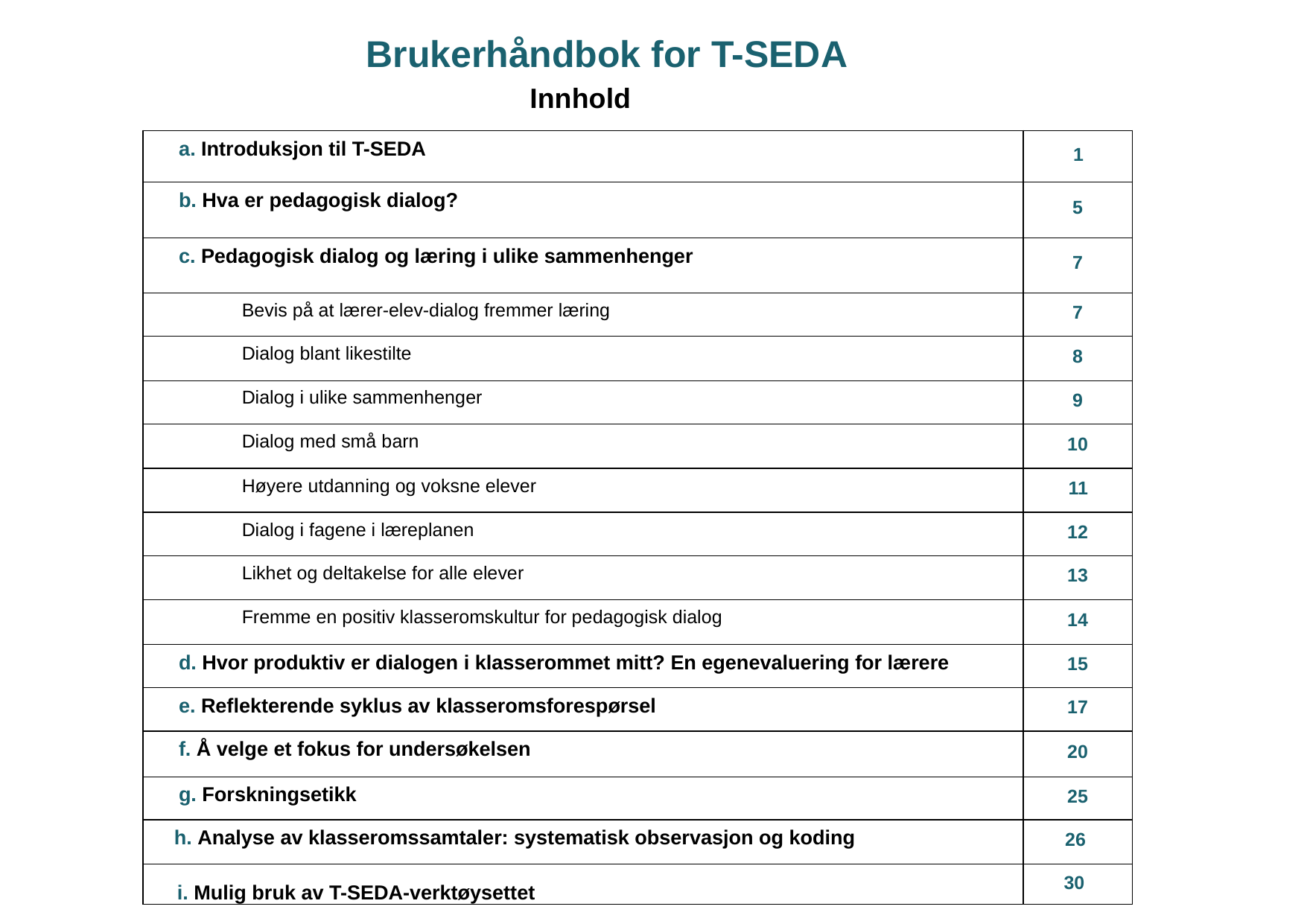

# Brukerhåndbok for T-SEDA
Innhold
| a. Introduksjon til T-SEDA | 1 |
| --- | --- |
| b. Hva er pedagogisk dialog? | 5 |
| c. Pedagogisk dialog og læring i ulike sammenhenger | 7 |
| Bevis på at lærer-elev-dialog fremmer læring | 7 |
| Dialog blant likestilte | 8 |
| Dialog i ulike sammenhenger | 9 |
| Dialog med små barn | 10 |
| Høyere utdanning og voksne elever | 11 |
| Dialog i fagene i læreplanen | 12 |
| Likhet og deltakelse for alle elever | 13 |
| Fremme en positiv klasseromskultur for pedagogisk dialog | 14 |
| d. Hvor produktiv er dialogen i klasserommet mitt? En egenevaluering for lærere | 15 |
| e. Reflekterende syklus av klasseromsforespørsel | 17 |
| f. Å velge et fokus for undersøkelsen | 20 |
| g. Forskningsetikk | 25 |
| h. Analyse av klasseromssamtaler: systematisk observasjon og koding | 26 |
| i. Mulig bruk av T-SEDA-verktøysettet | 30 |